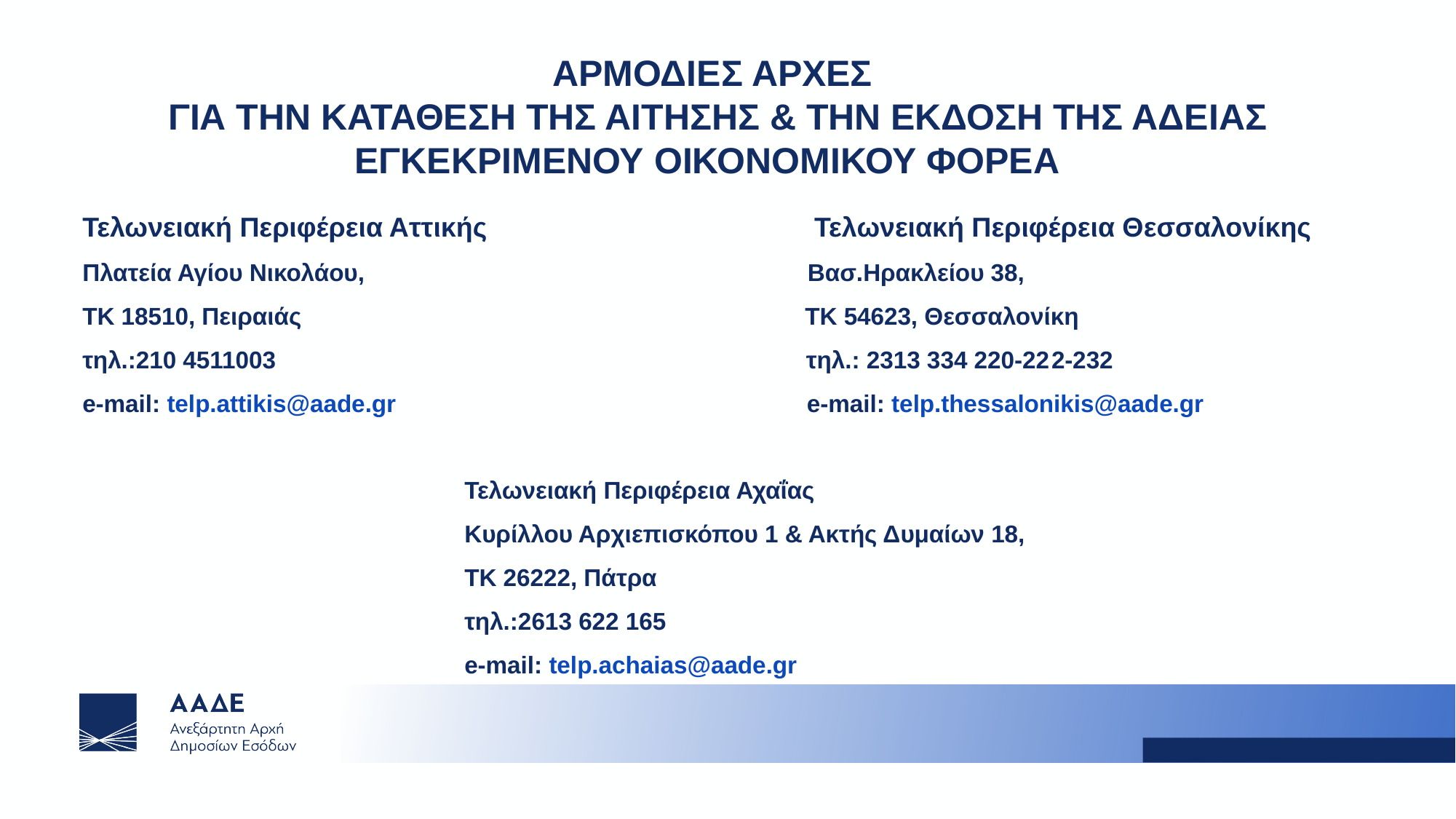

ΑΡΜΟΔΙΕΣ ΑΡΧΕΣ
ΓΙΑ ΤΗΝ ΚΑΤΑΘΕΣΗ ΤΗΣ ΑΙΤΗΣΗΣ & ΤΗΝ ΕΚΔΟΣΗ ΤΗΣ ΑΔΕΙΑΣ ΕΓΚΕΚΡΙΜΕΝΟΥ ΟΙΚΟΝΟΜΙΚΟΥ ΦΟΡΕΑ
Τελωνειακή Περιφέρεια Αττικής                                           Τελωνειακή Περιφέρεια Θεσσαλονίκης
Πλατεία Αγίου Νικολάου,                                                                  Βασ.Ηρακλείου 38,
ΤΚ 18510, Πειραιάς                                                                           ΤΚ 54623, Θεσσαλονίκη
τηλ.:210 4511003                                                                               τηλ.: 2313 334 220-222-232
e-mail: telp.attikis@aade.gr                                                             e-mail: telp.thessalonikis@aade.gr

Τελωνειακή Περιφέρεια Αχαΐας
Κυρίλλου Αρχιεπισκόπου 1 & Ακτής Δυμαίων 18,
ΤΚ 26222, Πάτρα
τηλ.:2613 622 165
e-mail: telp.achaias@aade.gr